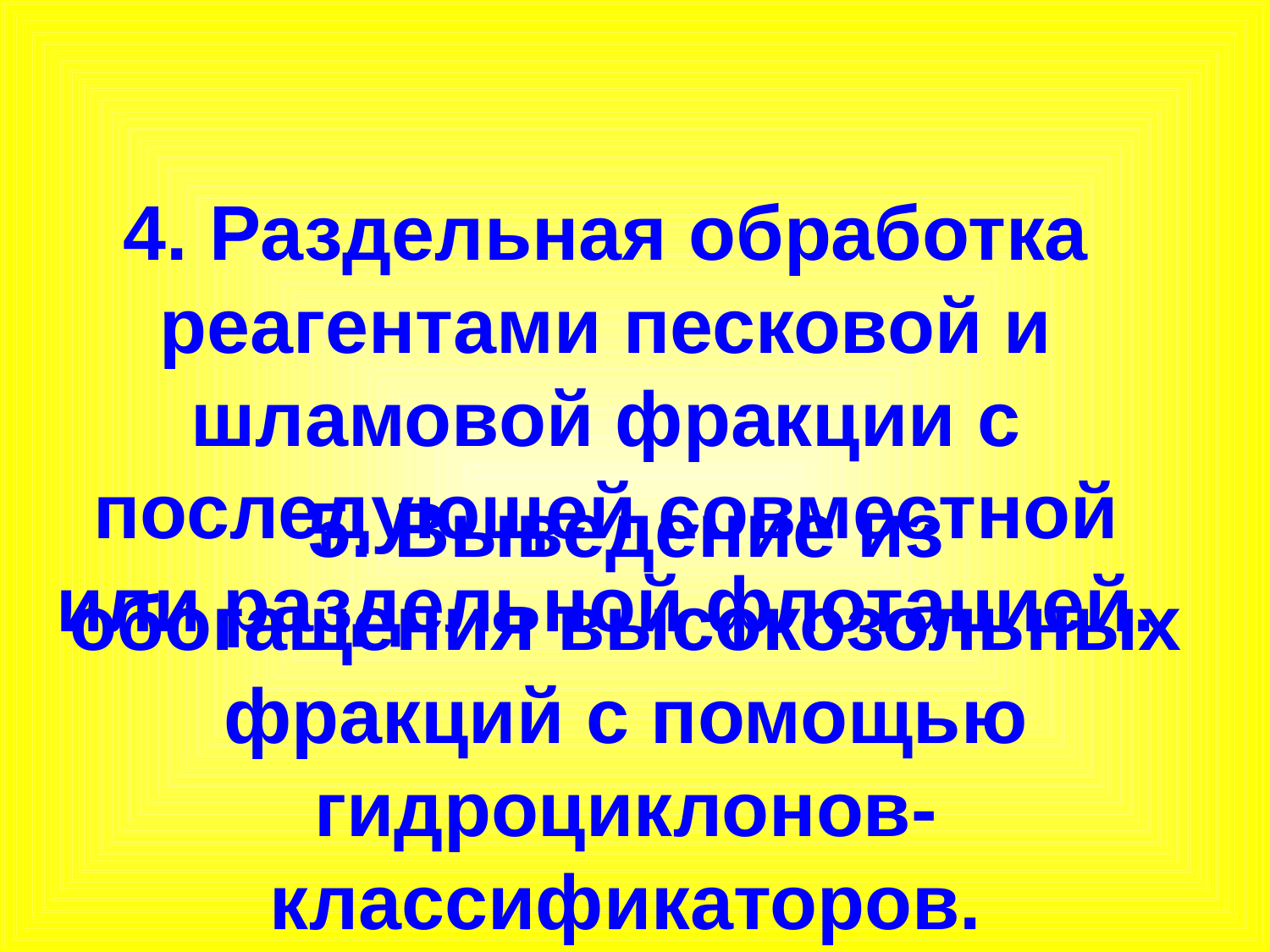

4. Раздельная обработка реагентами песковой и шламовой фракции с последующей совместной или раздельной флотацией.
5. Выведение из обогащения высокозольных фракций с помощью гидроциклонов-классификаторов.